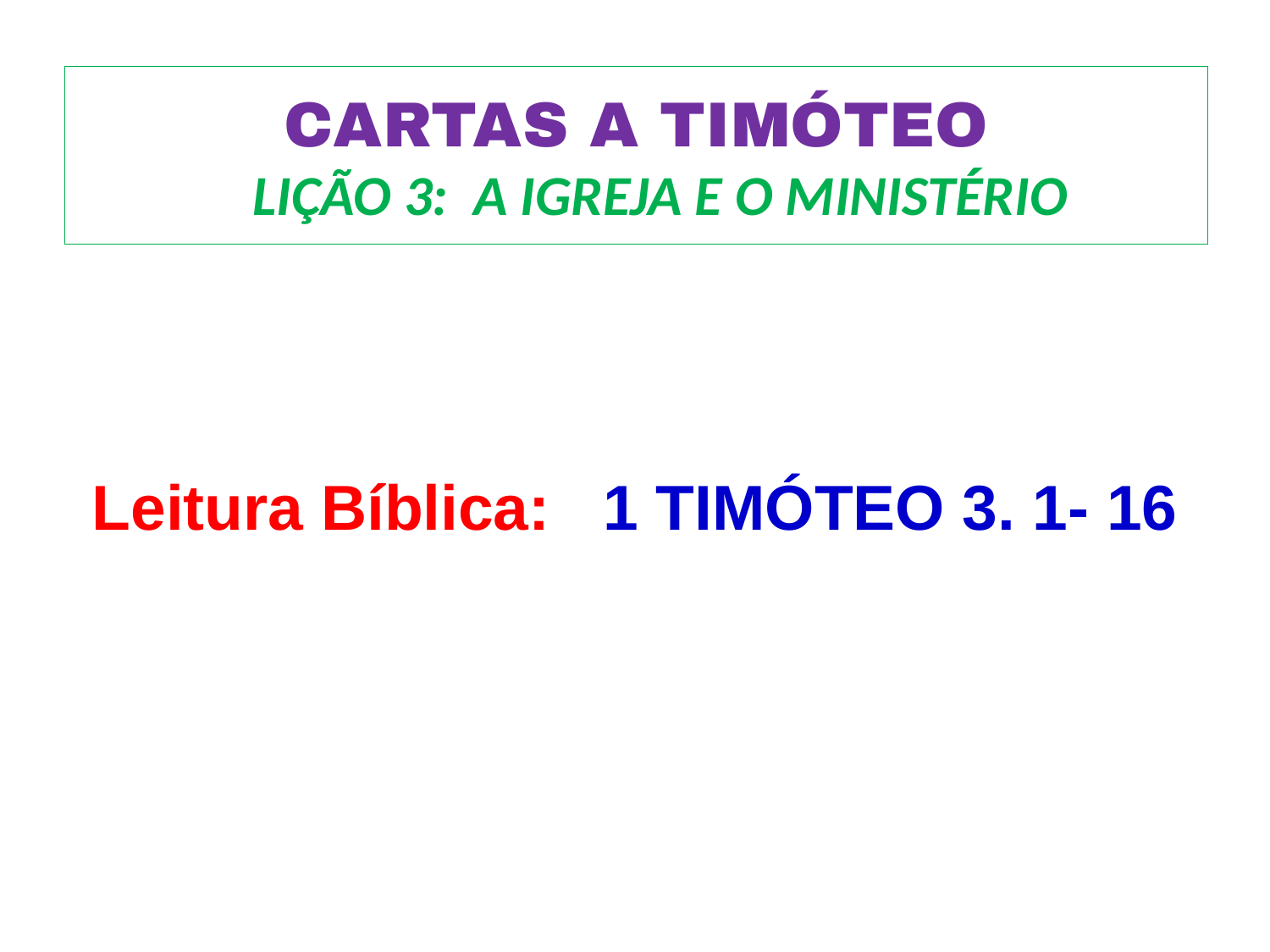

# CARTAS A TIMÓTEO LIÇÃO 3:  A IGREJA E O MINISTÉRIO

Leitura Bíblica:   1 TIMÓTEO 3. 1- 16